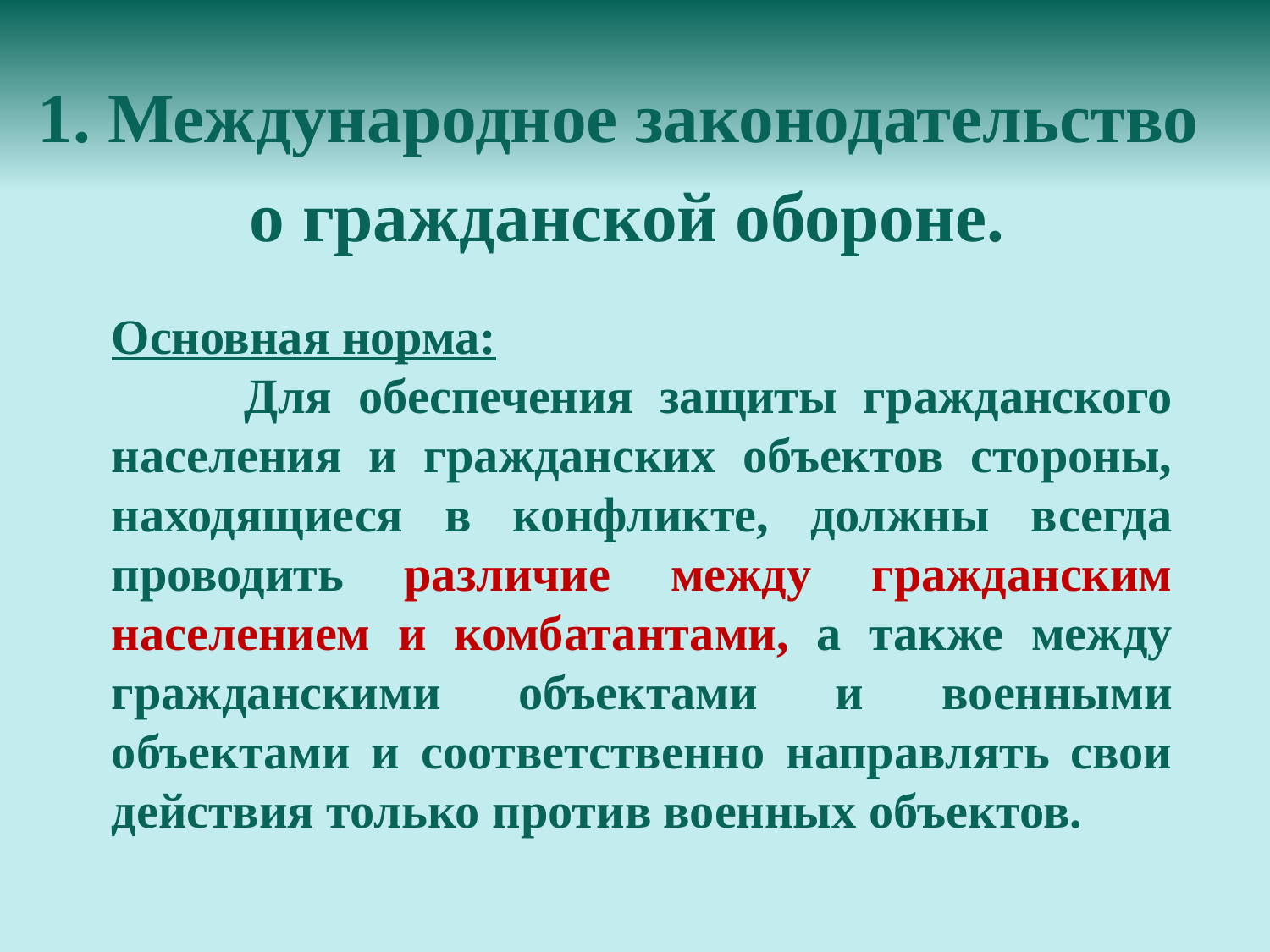

1. Международное законодательство
о гражданской обороне.
Основная норма:
     Для обеспечения защиты гражданского населения и гражданских объектов стороны, находящиеся в конфликте, должны всегда проводить различие между гражданским населением и комбатантами, а также между гражданскими объектами и военными объектами и соответственно направлять свои действия только против военных объектов.